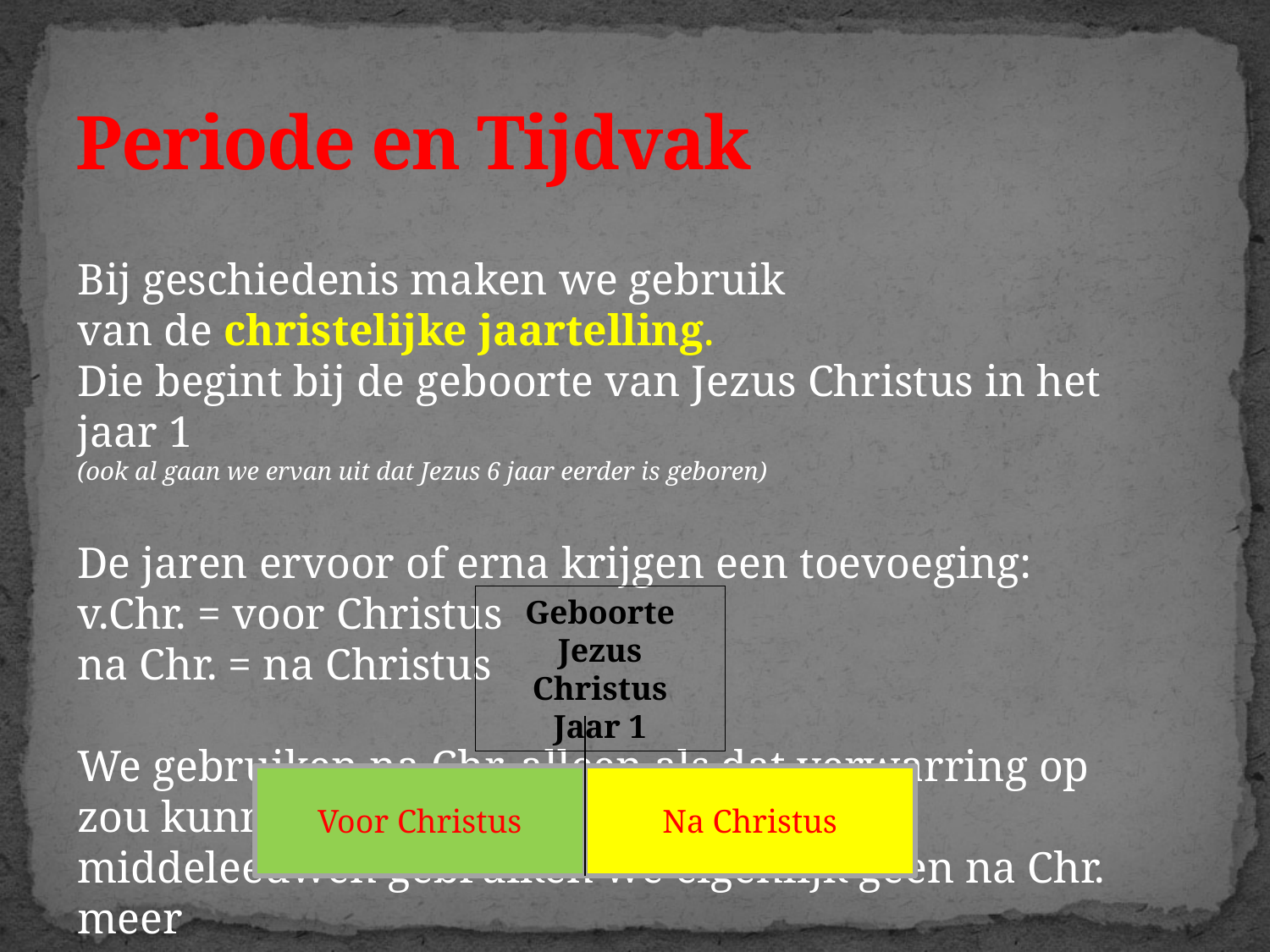

# Periode en Tijdvak
Bij geschiedenis maken we gebruik
van de christelijke jaartelling.
Die begint bij de geboorte van Jezus Christus in het jaar 1
(ook al gaan we ervan uit dat Jezus 6 jaar eerder is geboren)

De jaren ervoor of erna krijgen een toevoeging:
v.Chr. = voor Christus
na Chr. = na Christus

We gebruiken na Chr. alleen als dat verwarring op zou kunnen leveren. Vanaf de periode de middeleeuwen gebruiken we eigenlijk geen na Chr. meer

Geboorte Jezus Christus
Jaar 1
Voor Christus
Na Christus